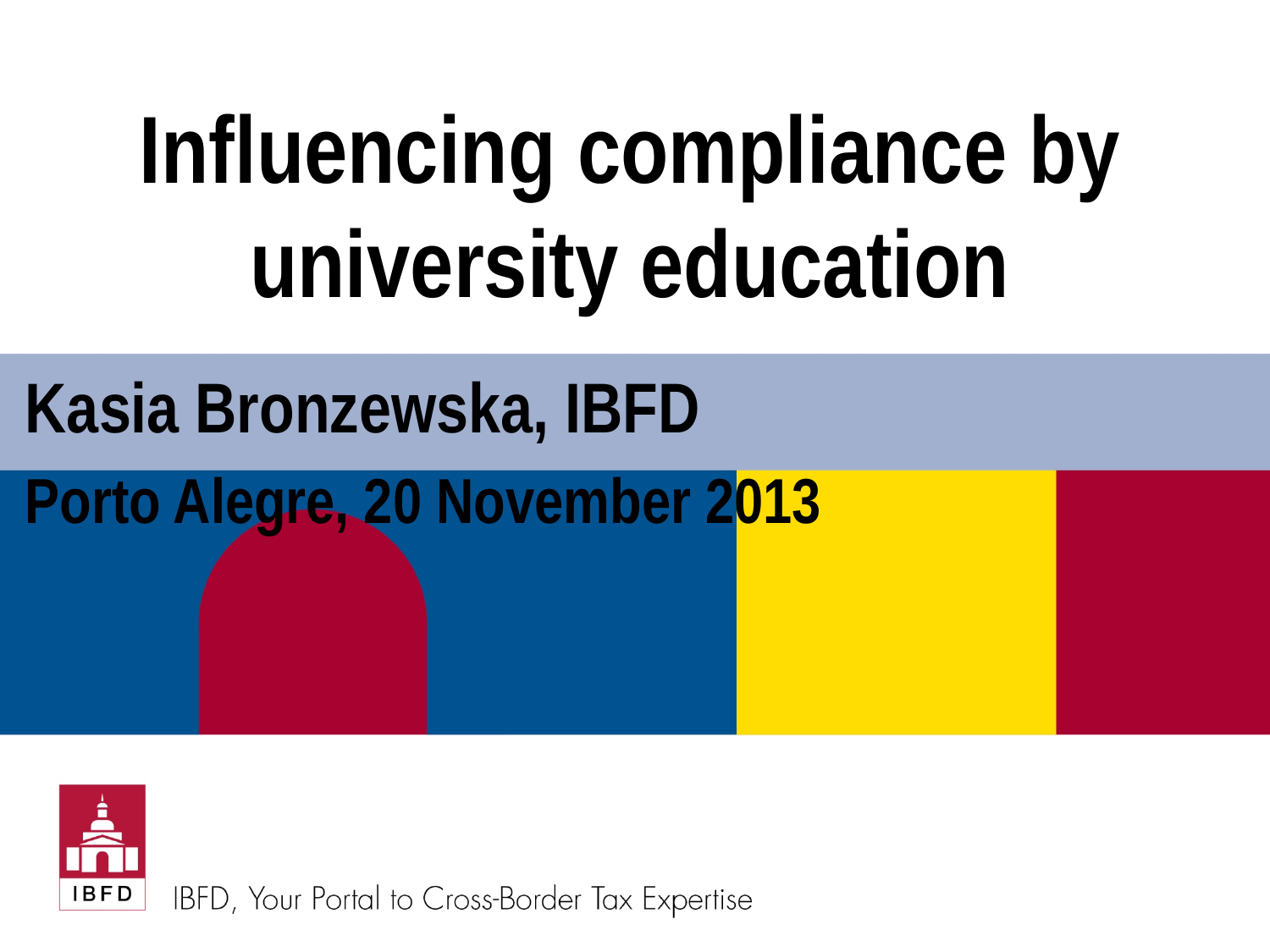

# Influencing compliance by university education
Kasia Bronzewska, IBFD
Porto Alegre, 20 November 2013